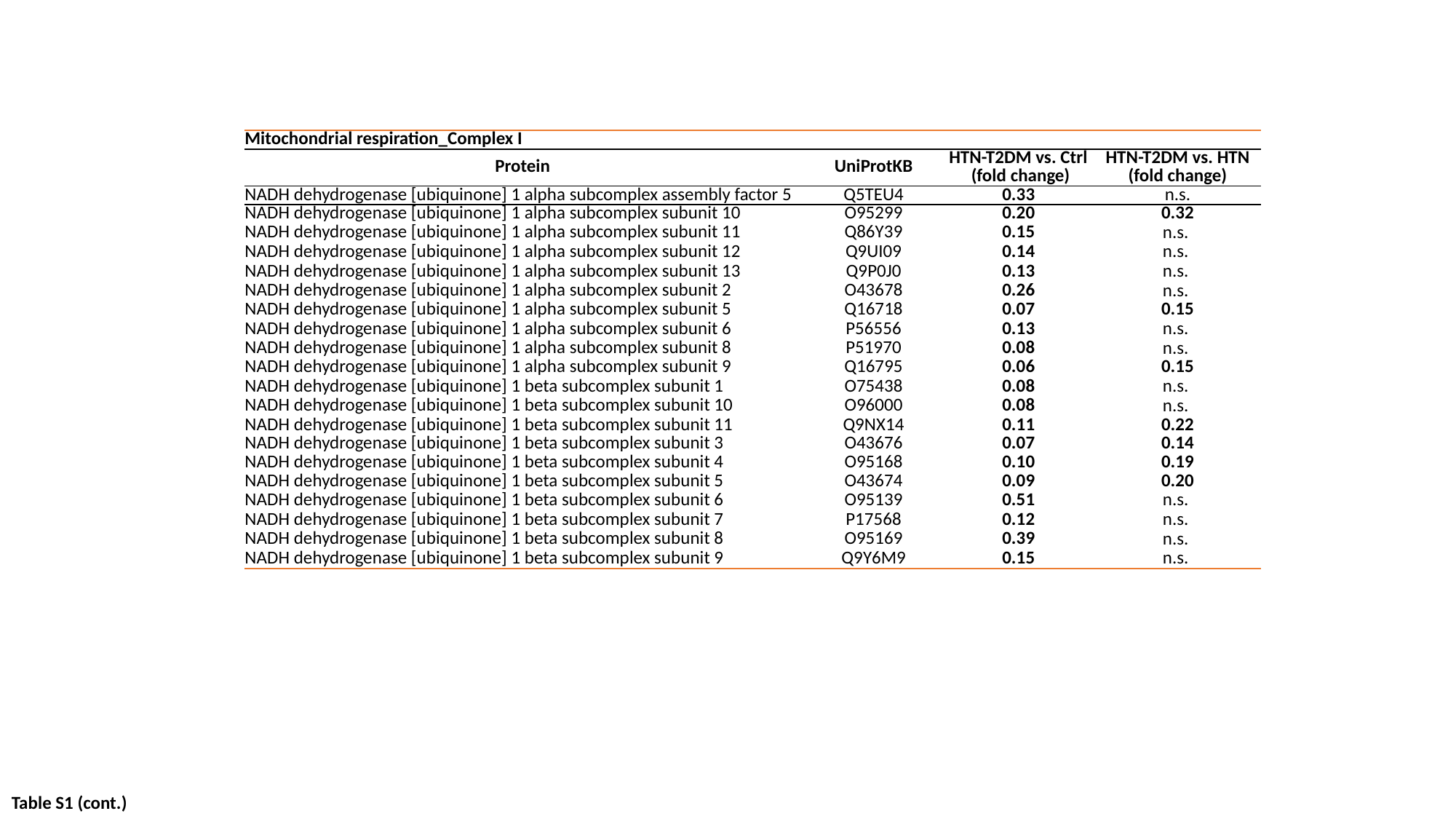

| Mitochondrial respiration\_Complex I |  |  |  |
| --- | --- | --- | --- |
| Protein | UniProtKB | HTN-T2DM vs. Ctrl (fold change) | HTN-T2DM vs. HTN (fold change) |
| NADH dehydrogenase [ubiquinone] 1 alpha subcomplex assembly factor 5 | Q5TEU4 | 0.33 | n.s. |
| NADH dehydrogenase [ubiquinone] 1 alpha subcomplex subunit 10 | O95299 | 0.20 | 0.32 |
| NADH dehydrogenase [ubiquinone] 1 alpha subcomplex subunit 11 | Q86Y39 | 0.15 | n.s. |
| NADH dehydrogenase [ubiquinone] 1 alpha subcomplex subunit 12 | Q9UI09 | 0.14 | n.s. |
| NADH dehydrogenase [ubiquinone] 1 alpha subcomplex subunit 13 | Q9P0J0 | 0.13 | n.s. |
| NADH dehydrogenase [ubiquinone] 1 alpha subcomplex subunit 2 | O43678 | 0.26 | n.s. |
| NADH dehydrogenase [ubiquinone] 1 alpha subcomplex subunit 5 | Q16718 | 0.07 | 0.15 |
| NADH dehydrogenase [ubiquinone] 1 alpha subcomplex subunit 6 | P56556 | 0.13 | n.s. |
| NADH dehydrogenase [ubiquinone] 1 alpha subcomplex subunit 8 | P51970 | 0.08 | n.s. |
| NADH dehydrogenase [ubiquinone] 1 alpha subcomplex subunit 9 | Q16795 | 0.06 | 0.15 |
| NADH dehydrogenase [ubiquinone] 1 beta subcomplex subunit 1 | O75438 | 0.08 | n.s. |
| NADH dehydrogenase [ubiquinone] 1 beta subcomplex subunit 10 | O96000 | 0.08 | n.s. |
| NADH dehydrogenase [ubiquinone] 1 beta subcomplex subunit 11 | Q9NX14 | 0.11 | 0.22 |
| NADH dehydrogenase [ubiquinone] 1 beta subcomplex subunit 3 | O43676 | 0.07 | 0.14 |
| NADH dehydrogenase [ubiquinone] 1 beta subcomplex subunit 4 | O95168 | 0.10 | 0.19 |
| NADH dehydrogenase [ubiquinone] 1 beta subcomplex subunit 5 | O43674 | 0.09 | 0.20 |
| NADH dehydrogenase [ubiquinone] 1 beta subcomplex subunit 6 | O95139 | 0.51 | n.s. |
| NADH dehydrogenase [ubiquinone] 1 beta subcomplex subunit 7 | P17568 | 0.12 | n.s. |
| NADH dehydrogenase [ubiquinone] 1 beta subcomplex subunit 8 | O95169 | 0.39 | n.s. |
| NADH dehydrogenase [ubiquinone] 1 beta subcomplex subunit 9 | Q9Y6M9 | 0.15 | n.s. |
Table S1 (cont.)